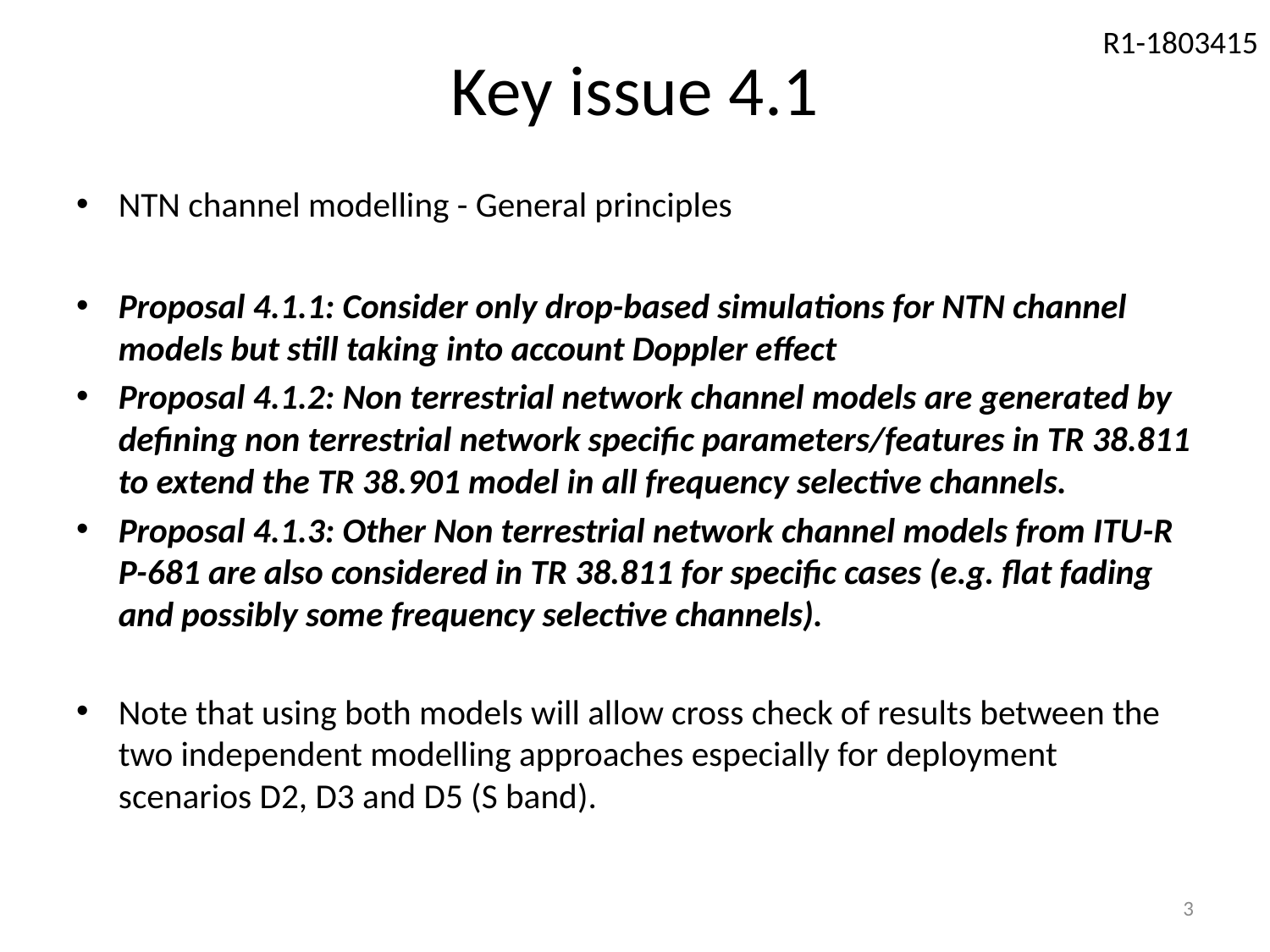

# Key issue 4.1
NTN channel modelling - General principles

Proposal 4.1.1: Consider only drop-based simulations for NTN channel models but still taking into account Doppler effect
Proposal 4.1.2: Non terrestrial network channel models are generated by defining non terrestrial network specific parameters/features in TR 38.811 to extend the TR 38.901 model in all frequency selective channels.
Proposal 4.1.3: Other Non terrestrial network channel models from ITU-R P-681 are also considered in TR 38.811 for specific cases (e.g. flat fading and possibly some frequency selective channels).

Note that using both models will allow cross check of results between the two independent modelling approaches especially for deployment scenarios D2, D3 and D5 (S band).

3